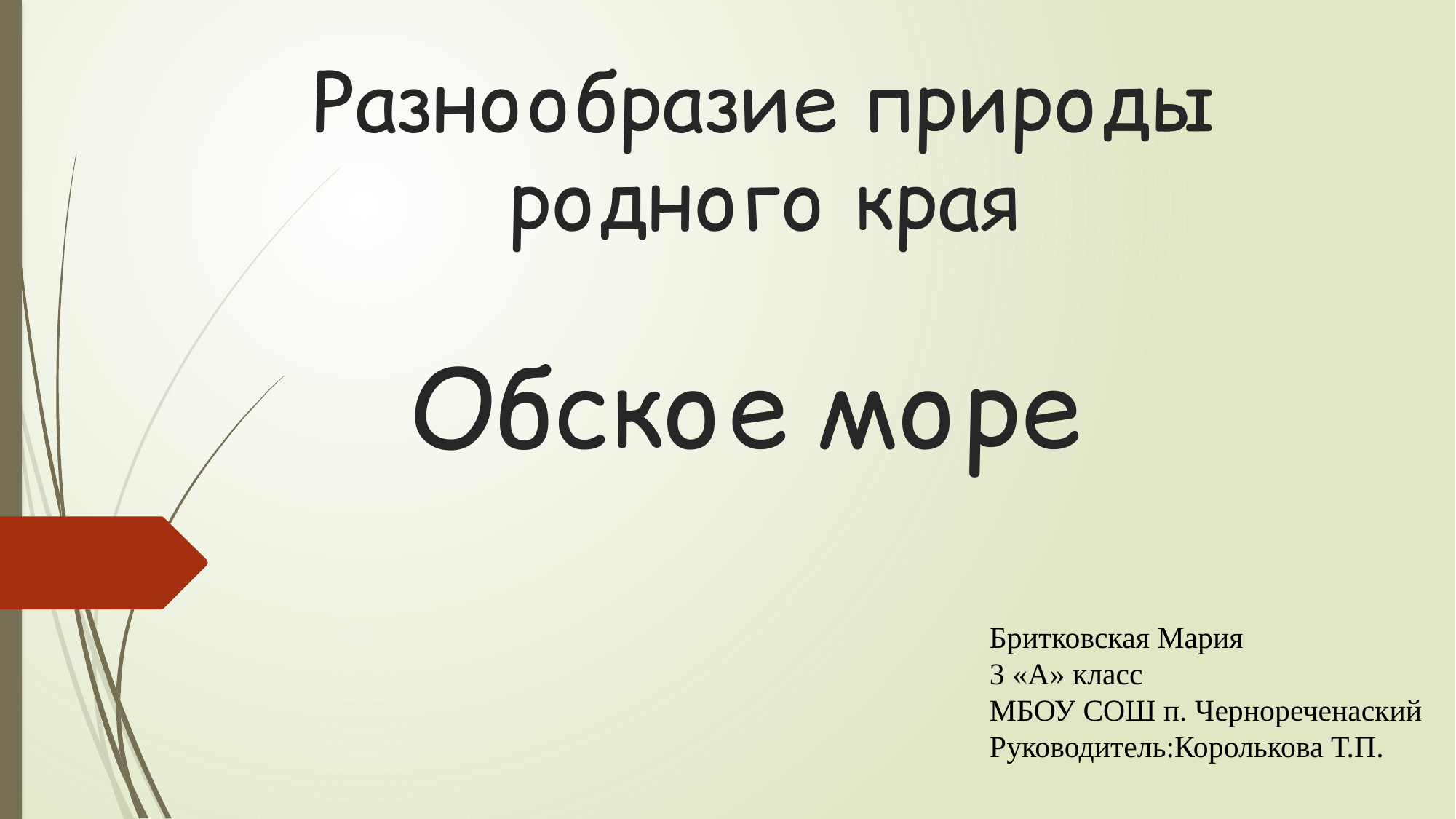

# Разнообразие природы родного края
Обское море
Бритковская Мария
3 «А» класс
МБОУ СОШ п. Чернореченаский
Руководитель:Королькова Т.П.